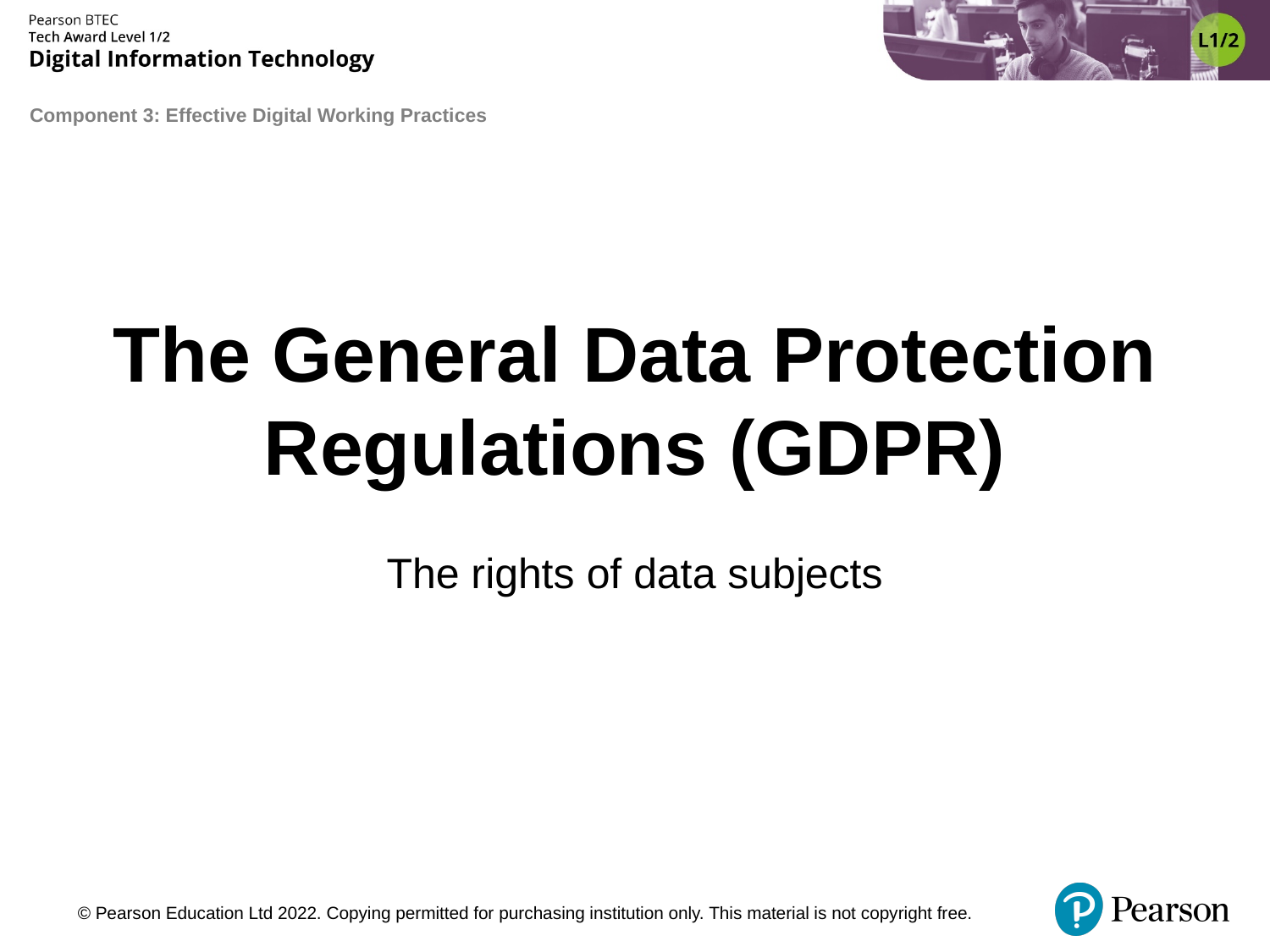

# The General Data Protection Regulations (GDPR)
The rights of data subjects
© Pearson Education Ltd 2022. Copying permitted for purchasing institution only. This material is not copyright free.